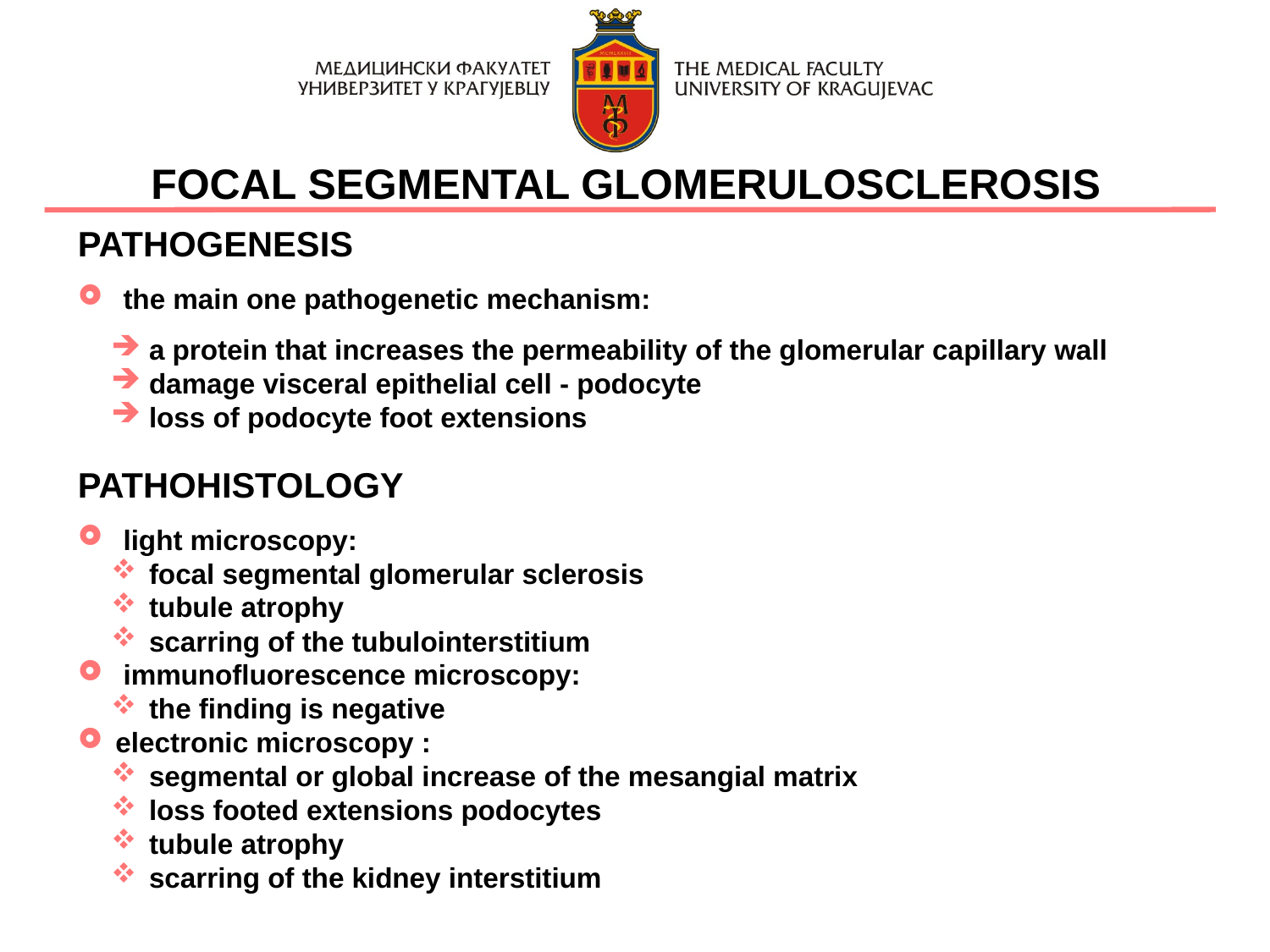

FOCAL SEGMENTAL GLOMERULOSCLEROSIS

PATHOGENESIS

  the main one pathogenetic mechanism:

 a protein that increases the permeability of the glomerular capillary wall
 damage visceral epithelial cell - podocyte
 loss of podocyte foot extensions

PATHOHISTOLOGY

  light microscopy:
 focal segmental glomerular sclerosis
 tubule atrophy
 scarring of the tubulointerstitium
  immunofluorescence microscopy:
 the finding is negative
 electronic microscopy :
 segmental or global increase of the mesangial matrix
 loss footed extensions podocytes
 tubule atrophy
 scarring of the kidney interstitium